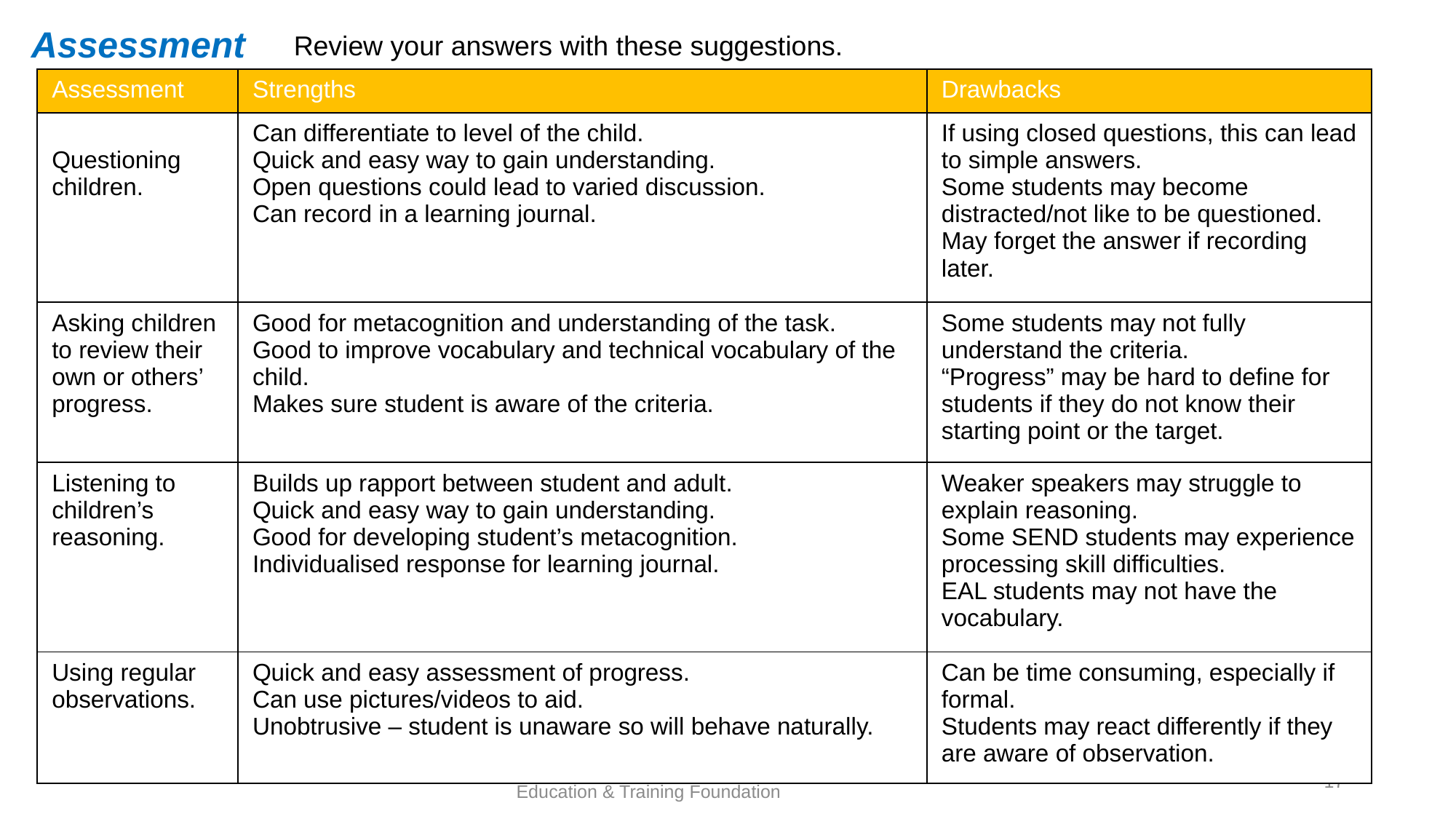

Assessment
Review your answers with these suggestions.
| Assessment | Strengths | Drawbacks |
| --- | --- | --- |
| Questioning  children. | Can differentiate to level of the child. Quick and easy way to gain understanding. Open questions could lead to varied discussion. Can record in a learning journal. | If using closed questions, this can lead to simple answers. Some students may become distracted/not like to be questioned. May forget the answer if recording later. |
| Asking children to review their own or others’ progress. | Good for metacognition and understanding of the task. Good to improve vocabulary and technical vocabulary of the child. Makes sure student is aware of the criteria. | Some students may not fully understand the criteria. “Progress” may be hard to define for students if they do not know their starting point or the target. |
| Listening to children’s reasoning. | Builds up rapport between student and adult. Quick and easy way to gain understanding. Good for developing student’s metacognition. Individualised response for learning journal. | Weaker speakers may struggle to explain reasoning. Some SEND students may experience processing skill difficulties. EAL students may not have the vocabulary. |
| Using regular observations. | Quick and easy assessment of progress. Can use pictures/videos to aid. Unobtrusive – student is unaware so will behave naturally. | Can be time consuming, especially if formal. Students may react differently if they are aware of observation. |
17
Education & Training Foundation